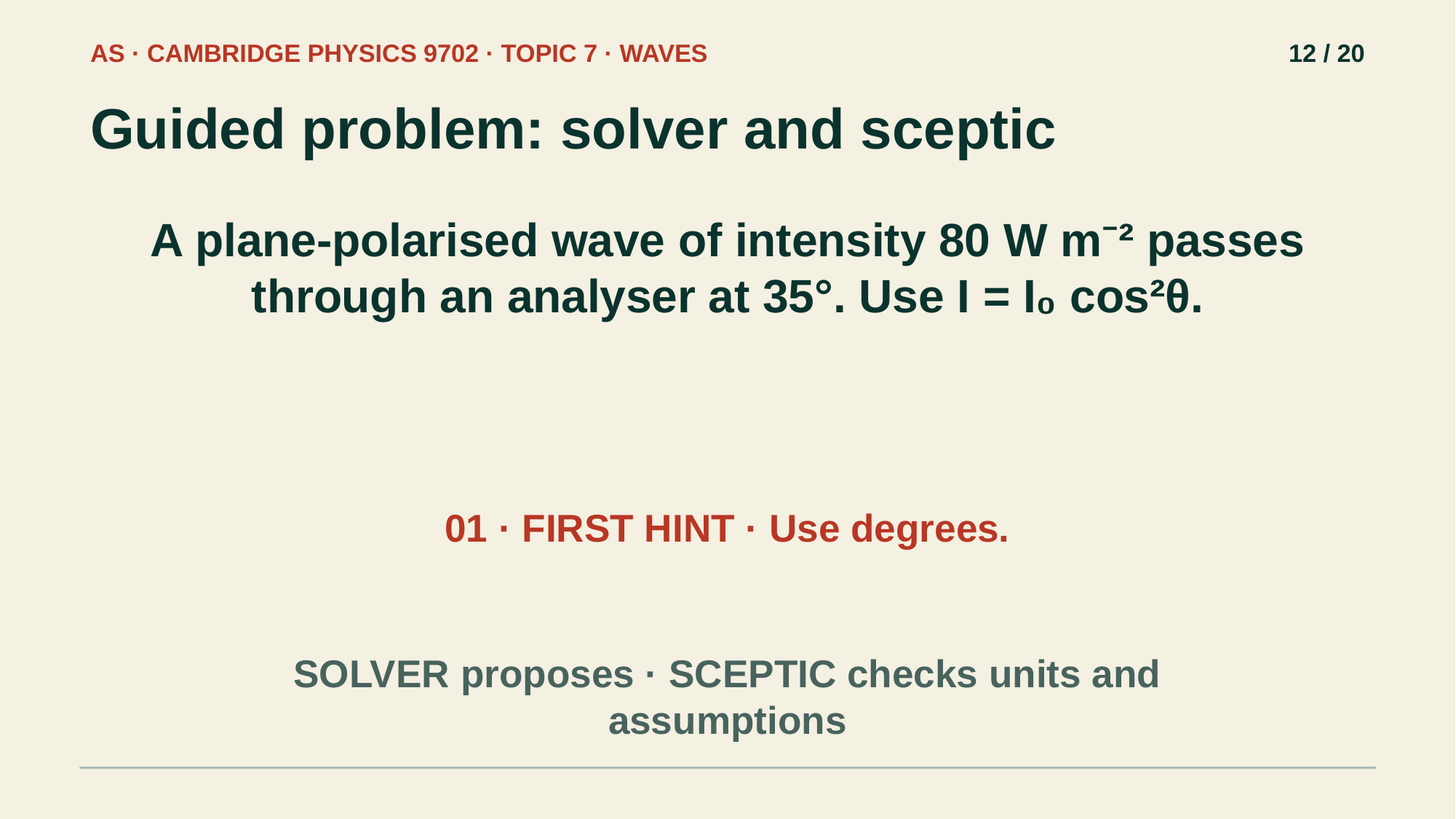

AS · CAMBRIDGE PHYSICS 9702 · TOPIC 7 · WAVES
12 / 20
Guided problem: solver and sceptic
A plane-polarised wave of intensity 80 W m⁻² passes through an analyser at 35°. Use I = I₀ cos²θ.
01 · FIRST HINT · Use degrees.
SOLVER proposes · SCEPTIC checks units and assumptions